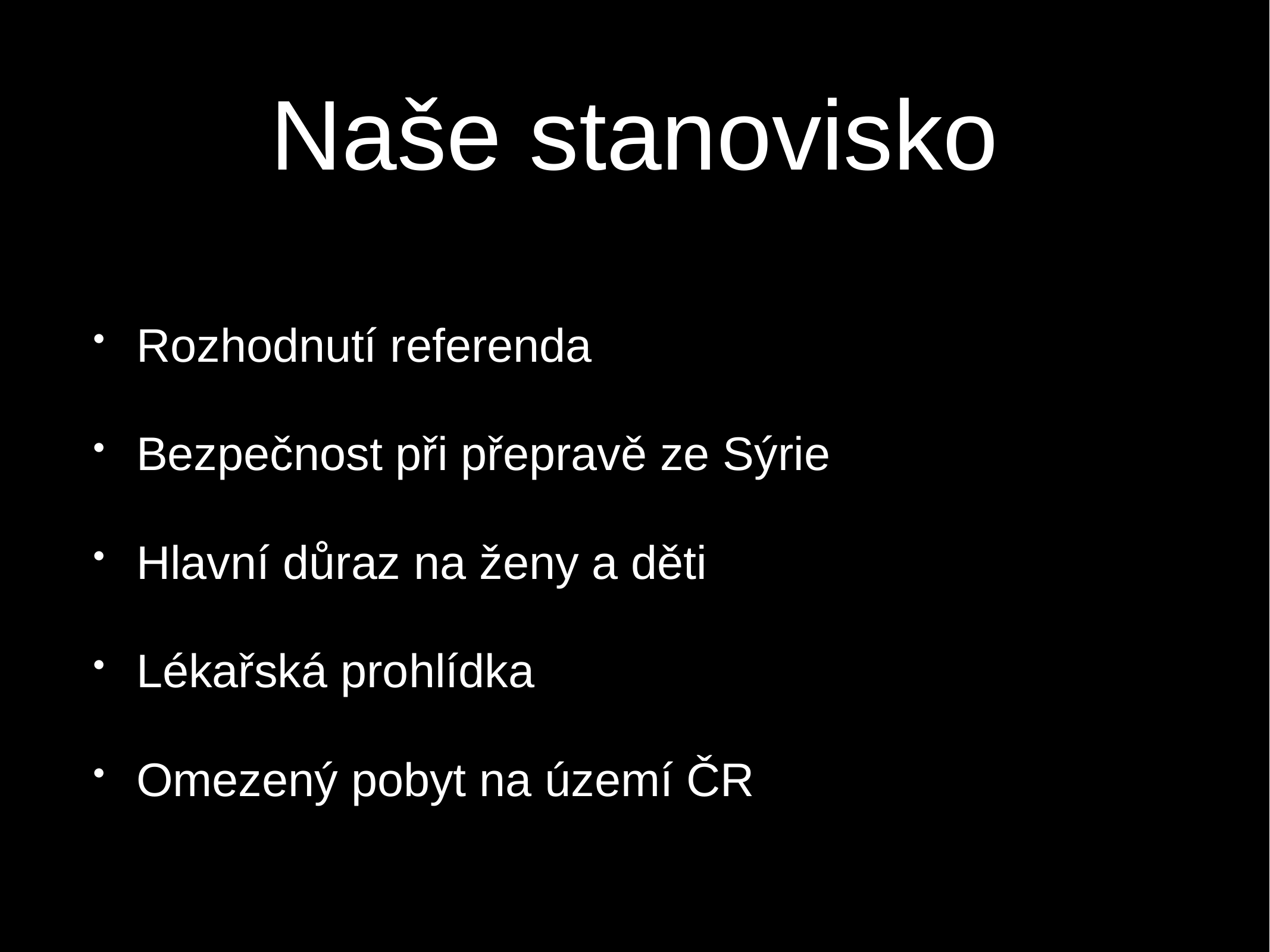

# Naše stanovisko
Rozhodnutí referenda
Bezpečnost při přepravě ze Sýrie
Hlavní důraz na ženy a děti
Lékařská prohlídka
Omezený pobyt na území ČR